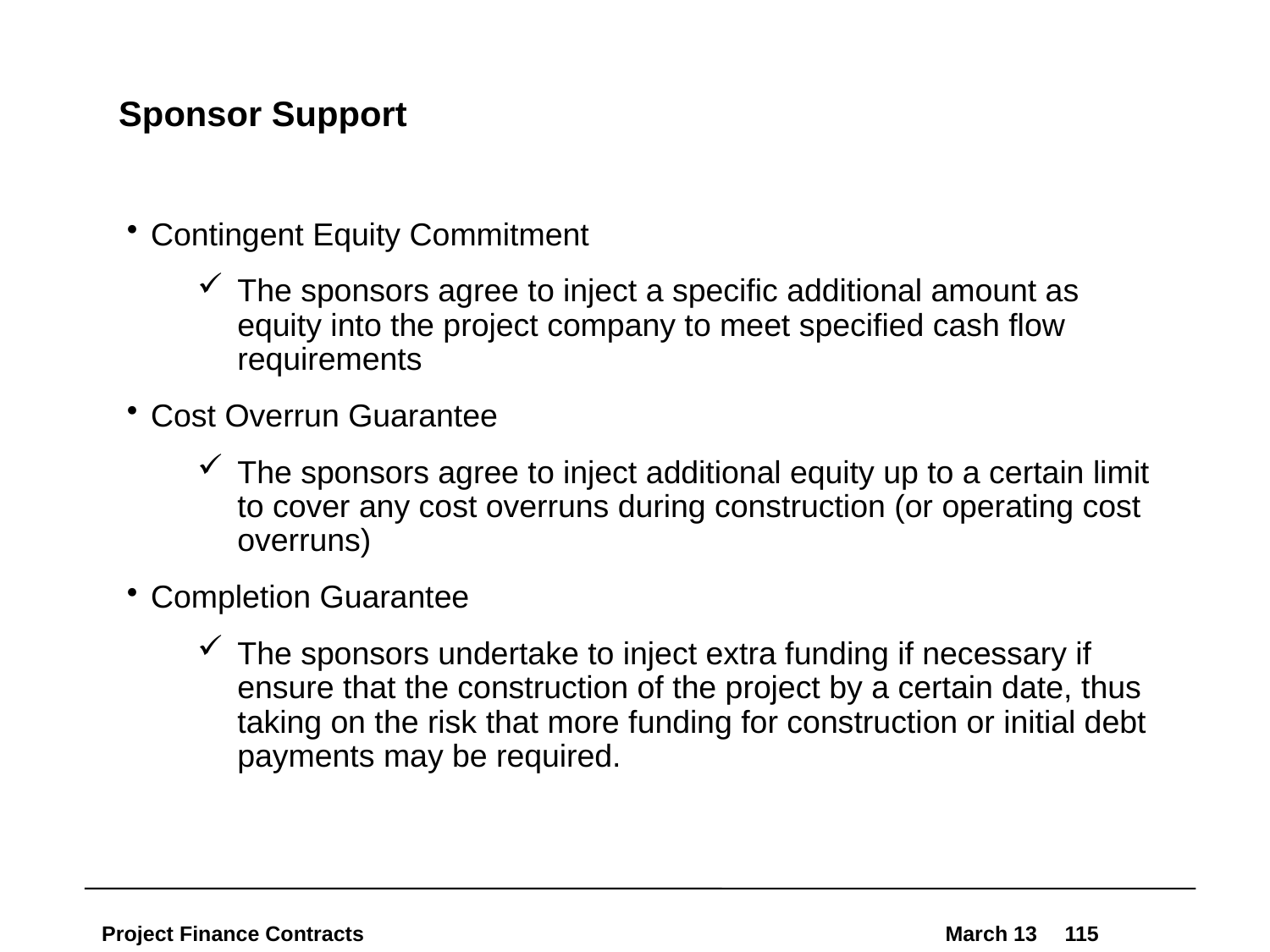

# Sponsor Support
Contingent Equity Commitment
The sponsors agree to inject a specific additional amount as equity into the project company to meet specified cash flow requirements
Cost Overrun Guarantee
The sponsors agree to inject additional equity up to a certain limit to cover any cost overruns during construction (or operating cost overruns)
Completion Guarantee
The sponsors undertake to inject extra funding if necessary if ensure that the construction of the project by a certain date, thus taking on the risk that more funding for construction or initial debt payments may be required.